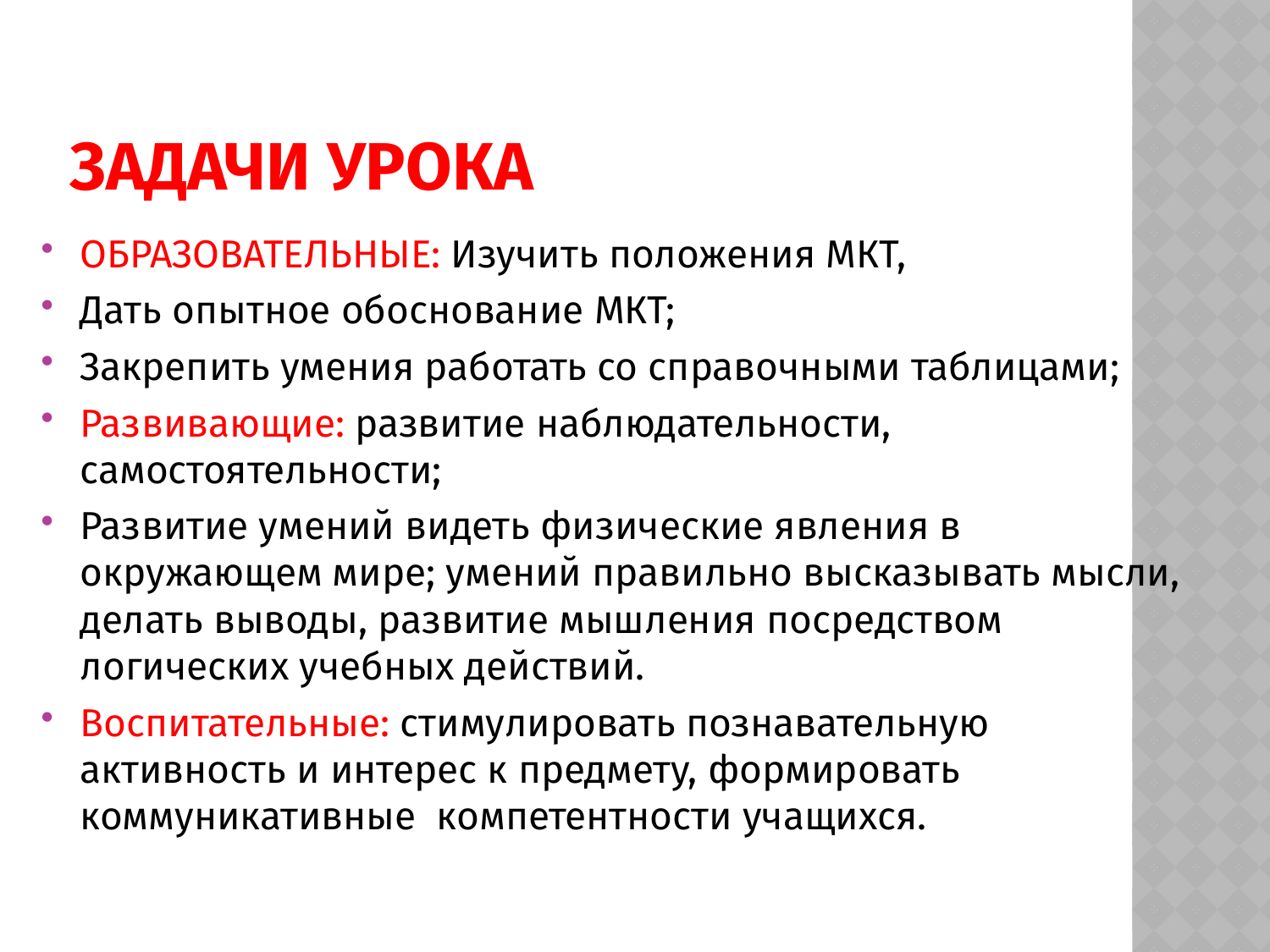

# ЗАДАЧИ УРОКА
ОБРАЗОВАТЕЛЬНЫЕ: Изучить положения МКТ,
Дать опытное обоснование МКТ;
Закрепить умения работать со справочными таблицами;
Развивающие: развитие наблюдательности, самостоятельности;
Развитие умений видеть физические явления в окружающем мире; умений правильно высказывать мысли, делать выводы, развитие мышления посредством логических учебных действий.
Воспитательные: стимулировать познавательную активность и интерес к предмету, формировать коммуникативные  компетентности учащихся.